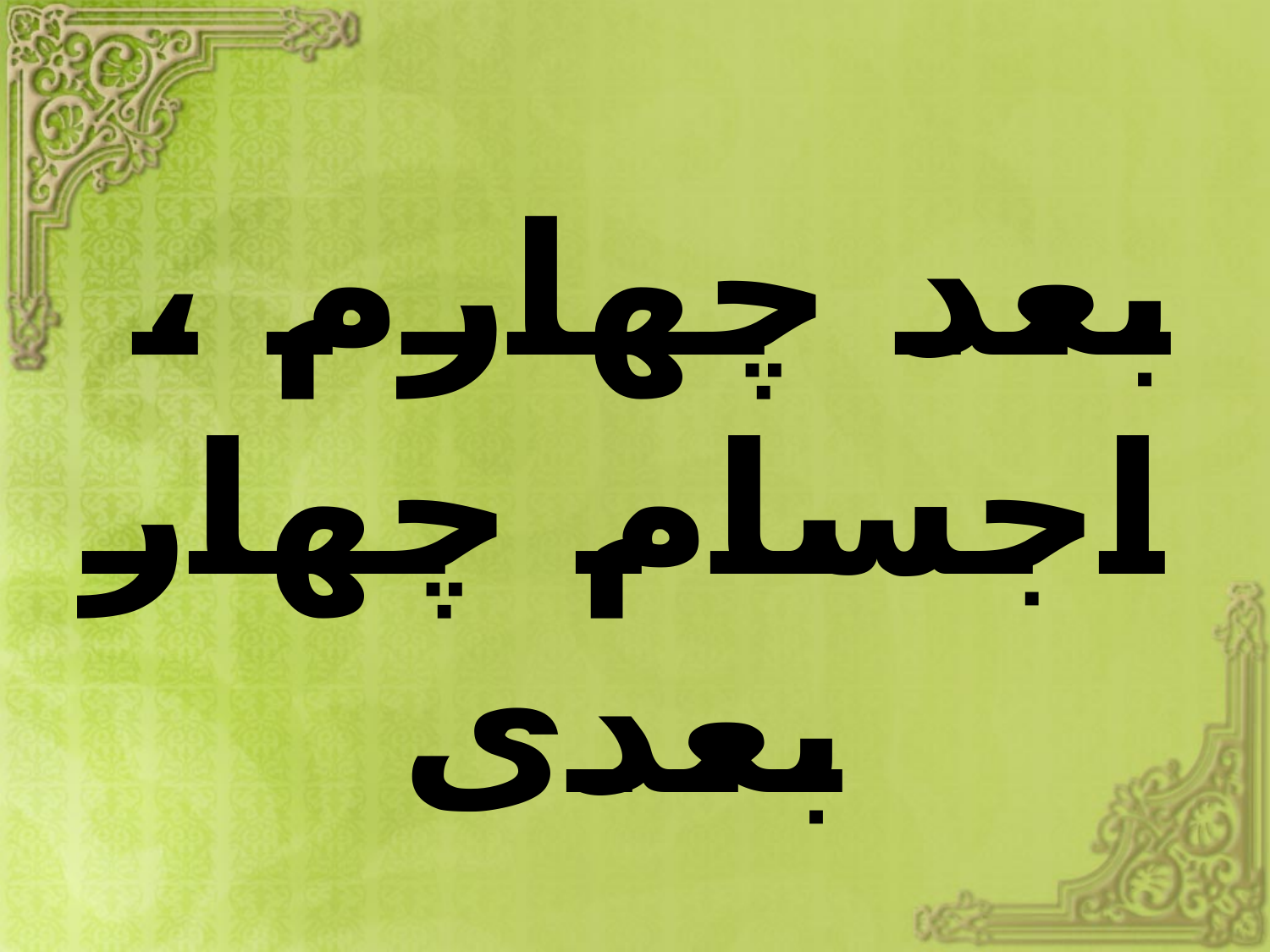

# بعد چهارم ، اجسام چهار بعدی